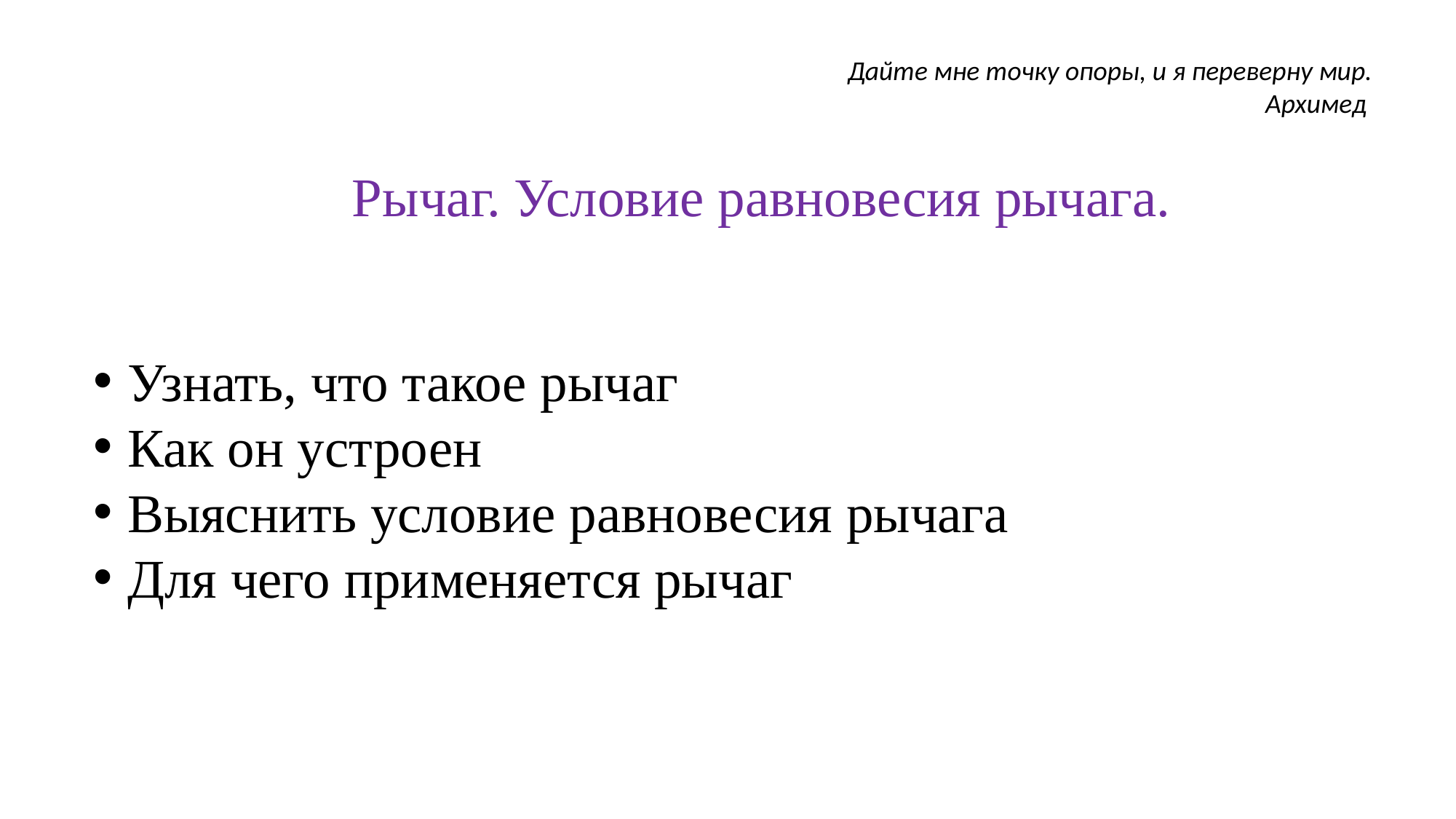

Дайте мне точку опоры, и я переверну мир.
Архимед
Рычаг. Условие равновесия рычага.

Узнать, что такое рычаг
Как он устроен
Выяснить условие равновесия рычага
Для чего применяется рычаг